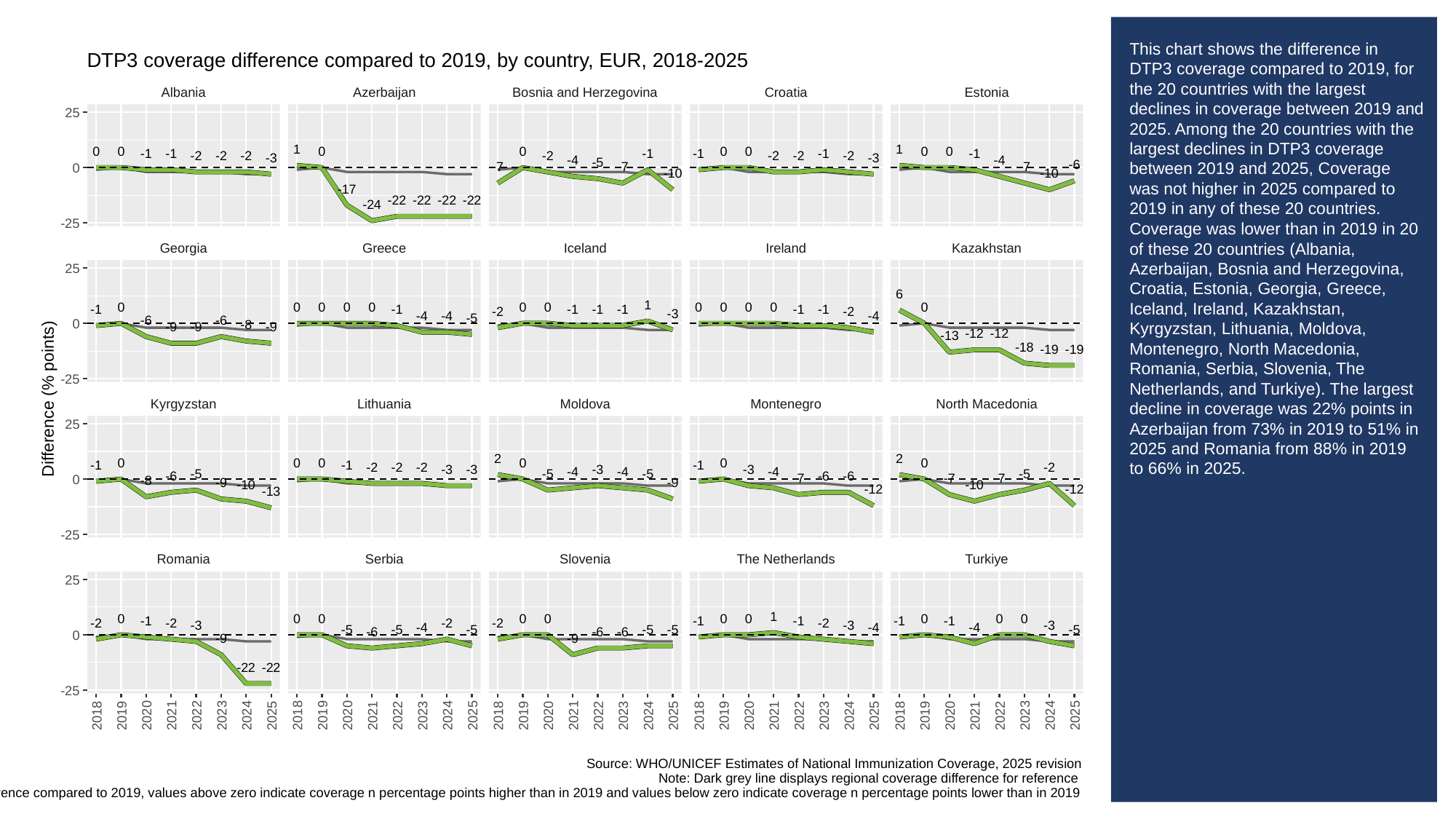

# This chart shows the difference in DTP3 coverage compared to 2019, for the 20 countries with the largest declines in coverage between 2019 and 2025. Among the 20 countries with the largest declines in DTP3 coverage between 2019 and 2025, Coverage was not higher in 2025 compared to 2019 in any of these 20 countries. Coverage was lower than in 2019 in 20 of these 20 countries (Albania, Azerbaijan, Bosnia and Herzegovina, Croatia, Estonia, Georgia, Greece, Iceland, Ireland, Kazakhstan, Kyrgyzstan, Lithuania, Moldova, Montenegro, North Macedonia, Romania, Serbia, Slovenia, The Netherlands, and Turkiye). The largest decline in coverage was 22% points in Azerbaijan from 73% in 2019 to 51% in 2025 and Romania from 88% in 2019 to 66% in 2025.

DTP3 coverage difference compared to 2019, by country, EUR, 2018-2025
Albania
Azerbaijan
Bosnia and Herzegovina
Croatia
Estonia

25

1
1
0
0
0
0
0
0
0
0
-1
-1
-1
-1
-1
-1
-2
-2
-2
-2
-2
-2
-2
-3
-3
-4
-4
-5
-6
-7
-7
-7
0

-10
-10
-17
-22
-22
-22
-22

-24
-25

Georgia
Greece
Iceland
Ireland
Kazakhstan

25

6

1
0
0
0
0
0
0
0
0
0
0
0
0
-1
-1
-1
-1
-1
-1
-1
-2
-2
-3

-4
-4
-4
-5
-6
-6
0
-8

-9
-9
-9

-12
-12
-13
-18
-19
-19

-25

Difference (% points)
Kyrgyzstan
Lithuania
Moldova
Montenegro
North Macedonia

25

2
2
0
0
0
0
0
0
-1
-1
-1
-2
-2
-2
-2
-3
-3
-3
-3
-4
-4
-4
-5
-5
-5
-5
-6
-6
-6
-7
-7
-7
0

-8
-9
-9

-10
-10
-12
-12
-13

-25

Romania
Serbia
Slovenia
The Netherlands
Turkiye

25

1
0
0
0
0
0
0
0
0
0
0
-1
-1
-1
-1
-1
-2
-2
-2
-2
-2
-3
-3
-3
-4
-4
-4
-5
-5
-5
-5
-5
-5
-6
-6
-6
0

-9
-9

-22
-22

-25

2018
2019
2020
2021
2022
2023
2024
2025
2018
2019
2020
2021
2022
2023
2024
2025
2018
2019
2020
2021
2022
2023
2024
2025
2018
2019
2020
2021
2022
2023
2024
2025
2018
2019
2020
2021
2022
2023
2024
2025
Source: WHO/UNICEF Estimates of National Immunization Coverage, 2025 revision
Note: Dark grey line displays regional coverage difference for reference
When looking at coverage difference compared to 2019, values above zero indicate coverage n percentage points higher than in 2019 and values below zero indicate coverage n percentage points lower than in 2019